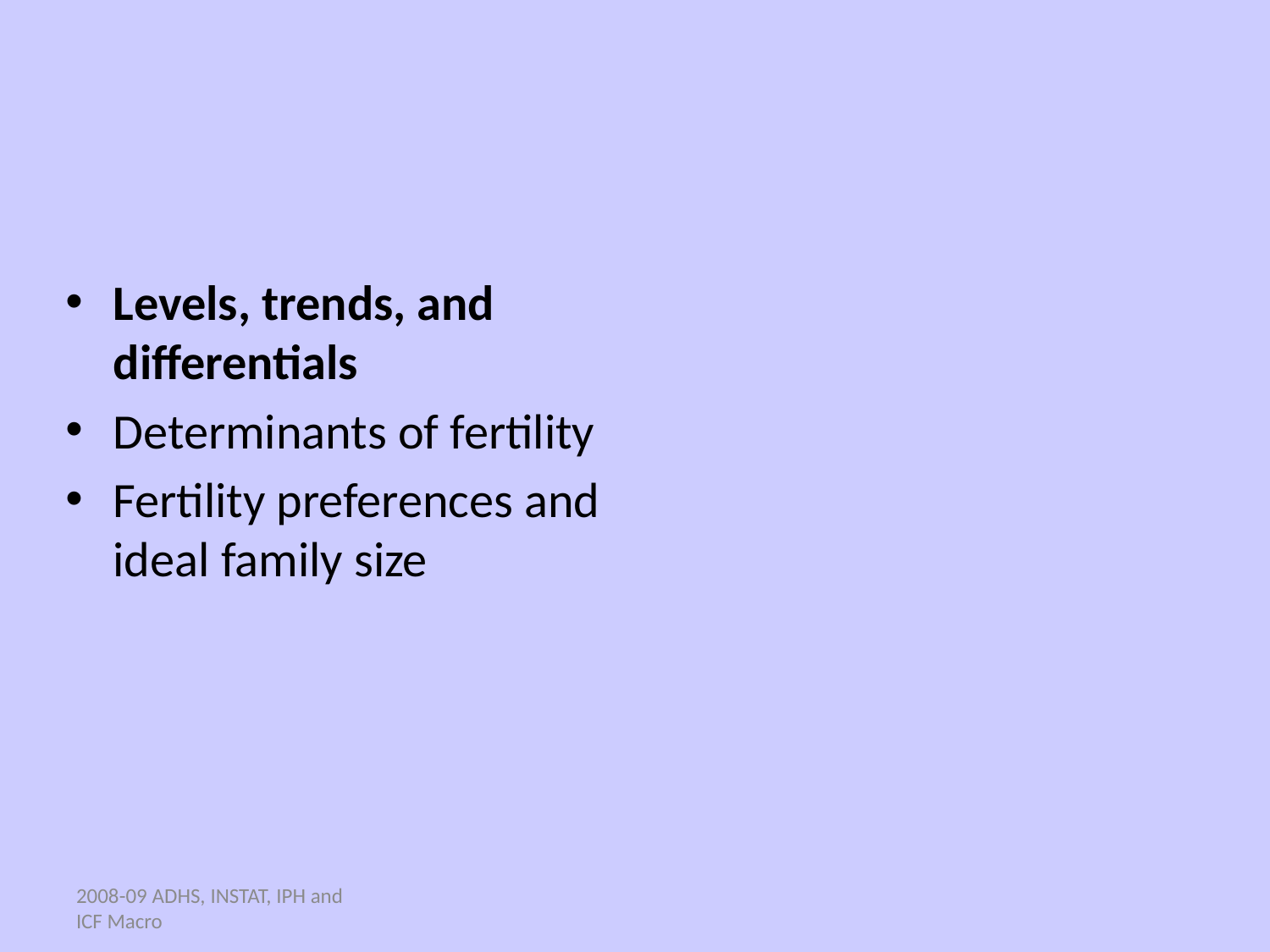

Levels, trends, and differentials
Determinants of fertility
Fertility preferences and ideal family size
2008-09 ADHS, INSTAT, IPH and ICF Macro